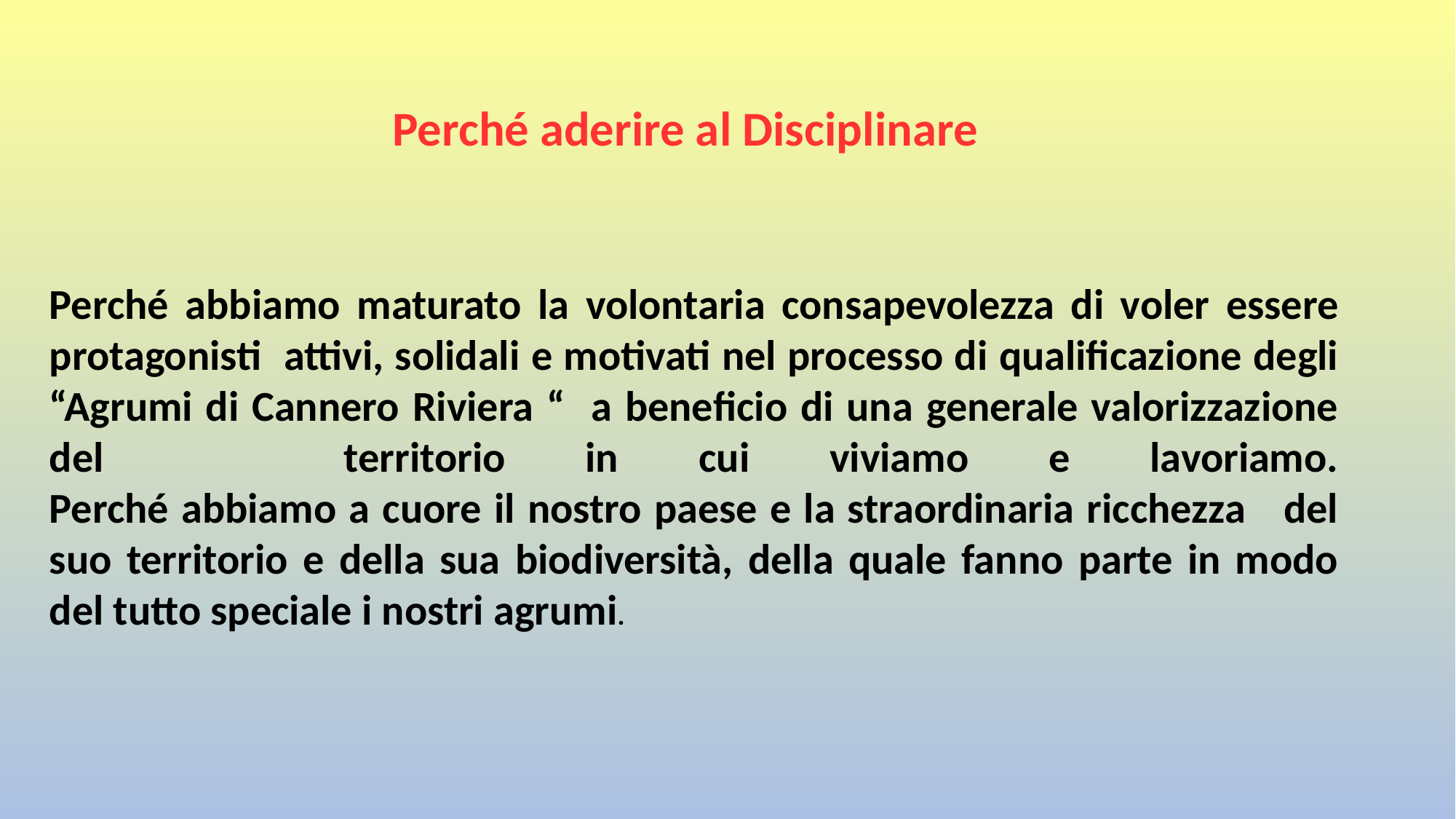

Perché aderire al Disciplinare
Perché abbiamo maturato la volontaria consapevolezza di voler essere protagonisti  attivi, solidali e motivati nel processo di qualificazione degli “Agrumi di Cannero Riviera “  a beneficio di una generale valorizzazione del   territorio in cui viviamo e lavoriamo.
Perché abbiamo a cuore il nostro paese e la straordinaria ricchezza   del suo territorio e della sua biodiversità, della quale fanno parte in modo del tutto speciale i nostri agrumi.